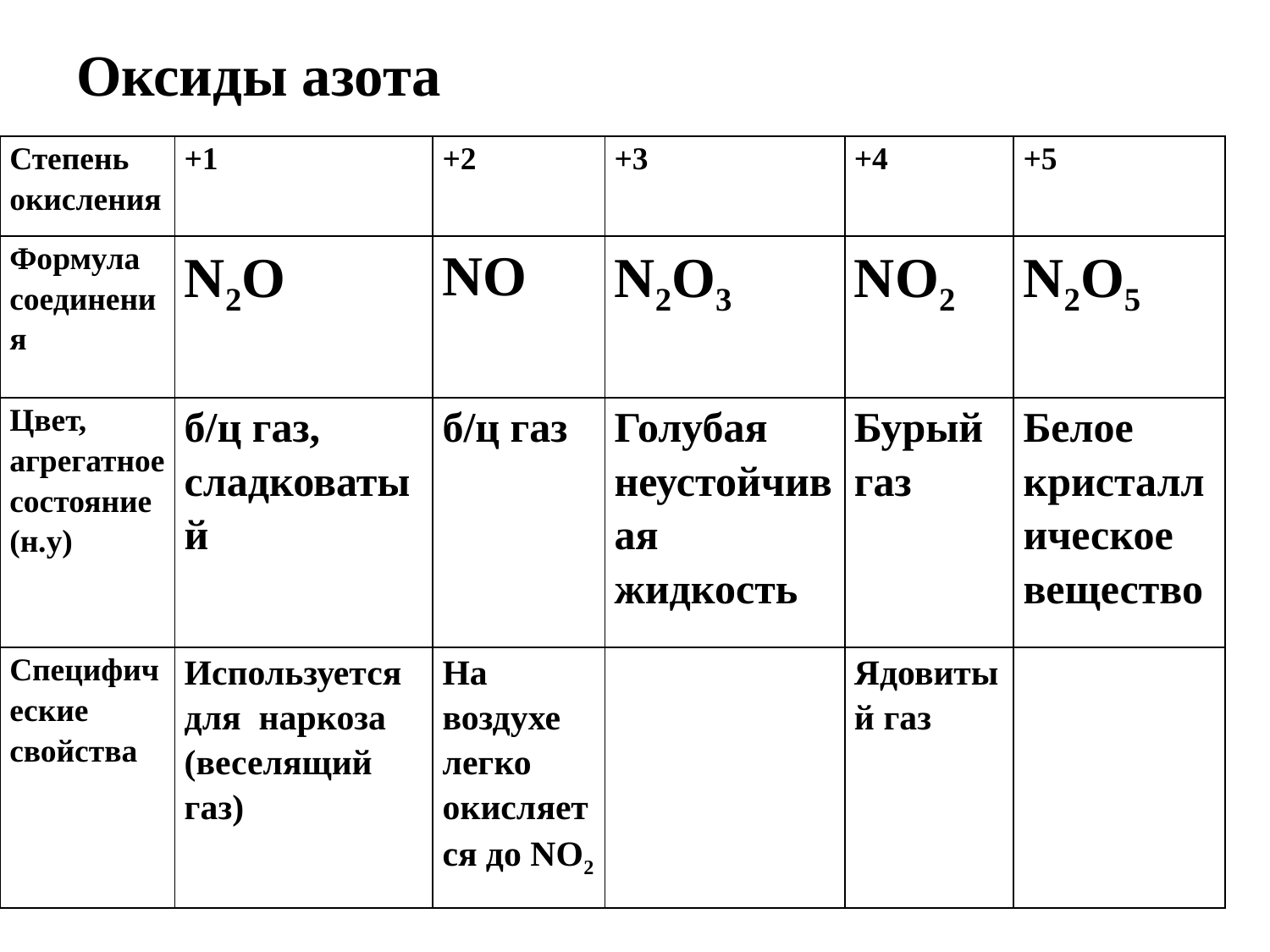

# Оксиды азота
| Степень окисления | +1 | +2 | +3 | +4 | +5 |
| --- | --- | --- | --- | --- | --- |
| Формула соединения | N2O | NO | N2O3 | NO2 | N2O5 |
| Цвет, агрегатное состояние (н.у) | б/ц газ, сладковатый | б/ц газ | Голубая неустойчивая жидкость | Бурый газ | Белое кристаллическое вещество |
| Специфические свойства | Используется для наркоза (веселящий газ) | На воздухе легко окисляется до NO2 |  | Ядовитый газ |  |